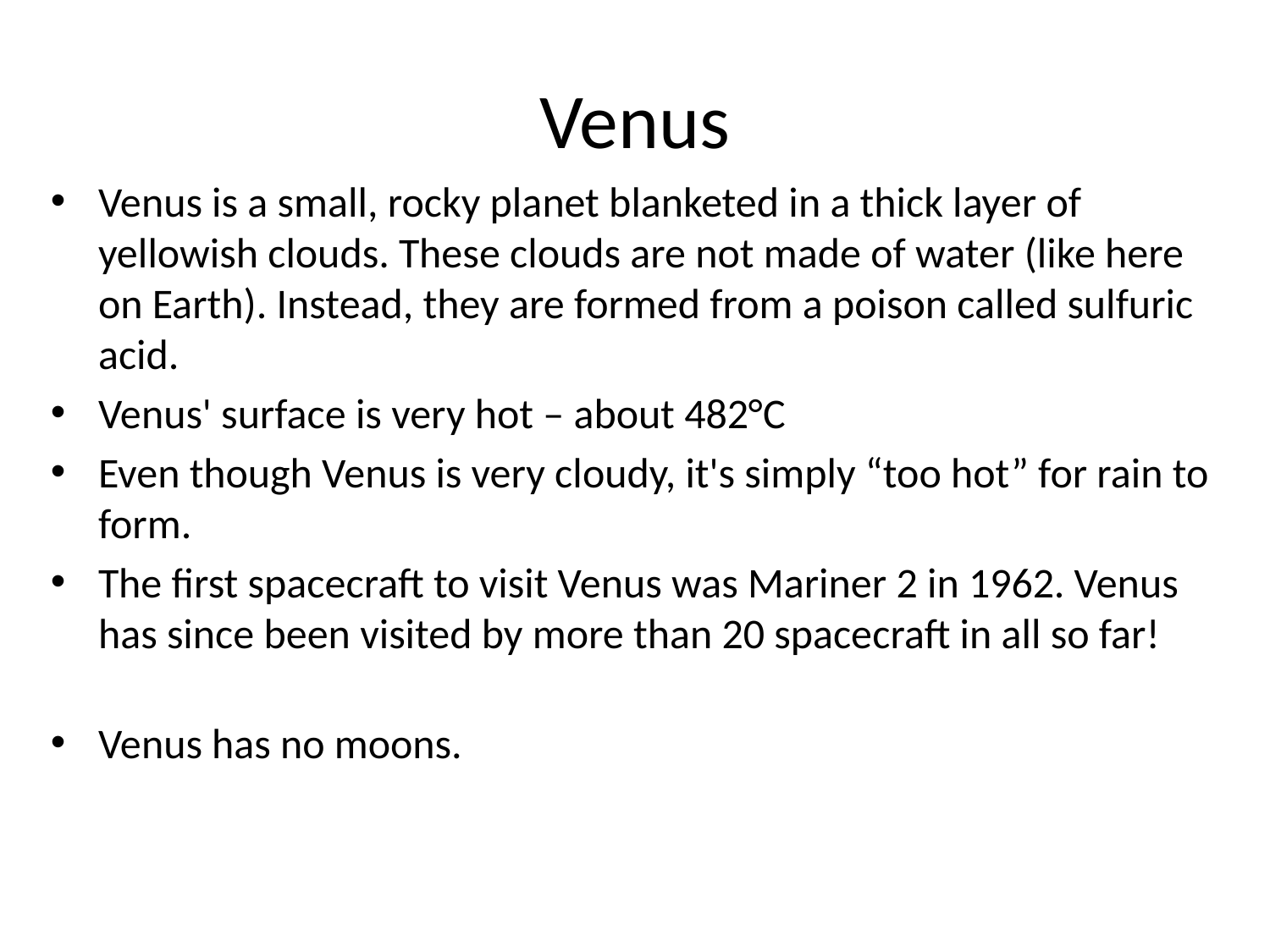

# Venus
Venus is a small, rocky planet blanketed in a thick layer of yellowish clouds. These clouds are not made of water (like here on Earth). Instead, they are formed from a poison called sulfuric acid.
Venus' surface is very hot – about 482°C
Even though Venus is very cloudy, it's simply “too hot” for rain to form.
The first spacecraft to visit Venus was Mariner 2 in 1962. Venus has since been visited by more than 20 spacecraft in all so far!
Venus has no moons.